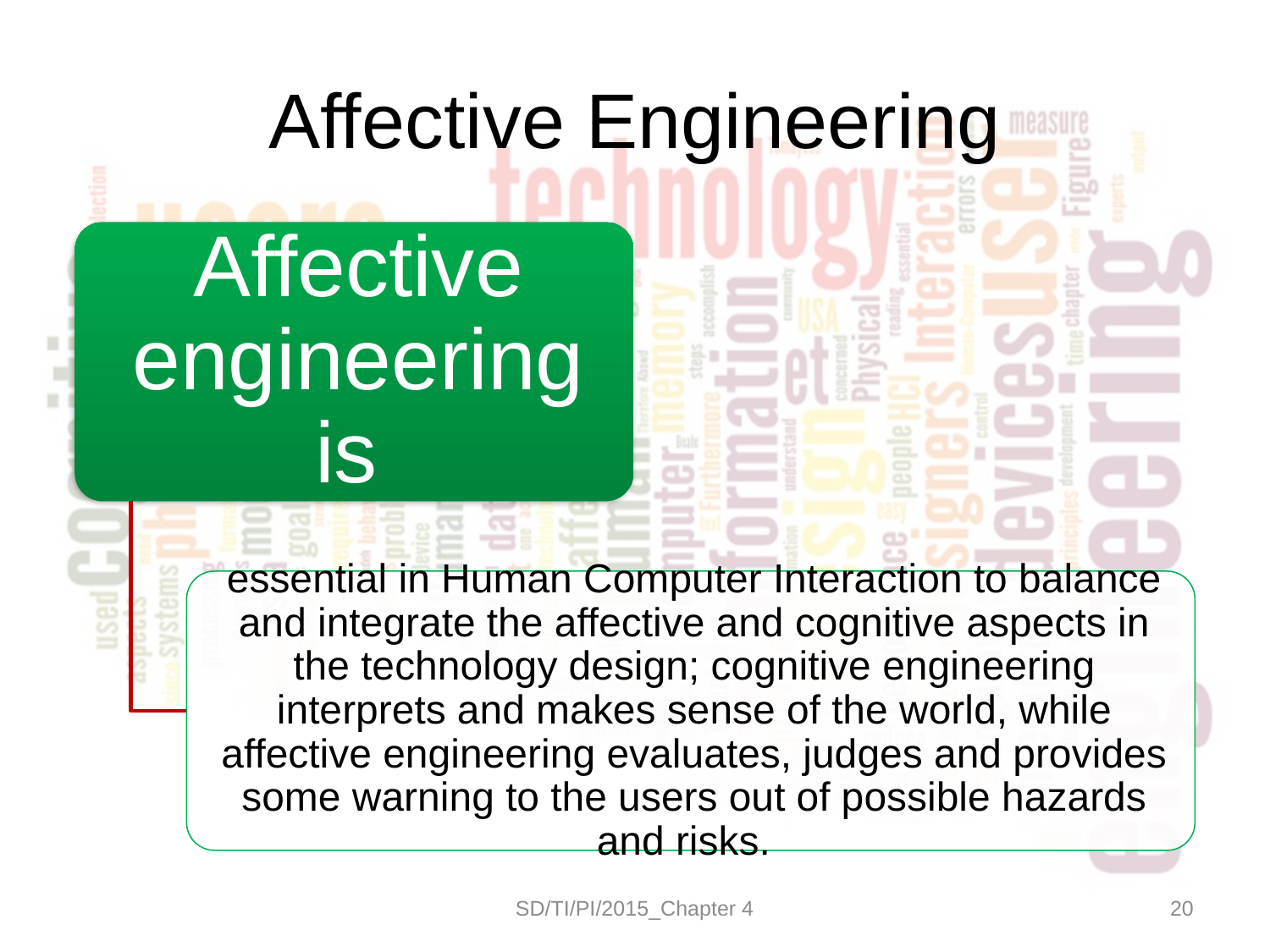

# Affective Engineering
Affective engineering is
essential in Human Computer Interaction to balance and integrate the affective and cognitive aspects in the technology design; cognitive engineering interprets and makes sense of the world, while affective engineering evaluates, judges and provides some warning to the users out of possible hazards and risks.
SD/TI/PI/2015_Chapter 4
20